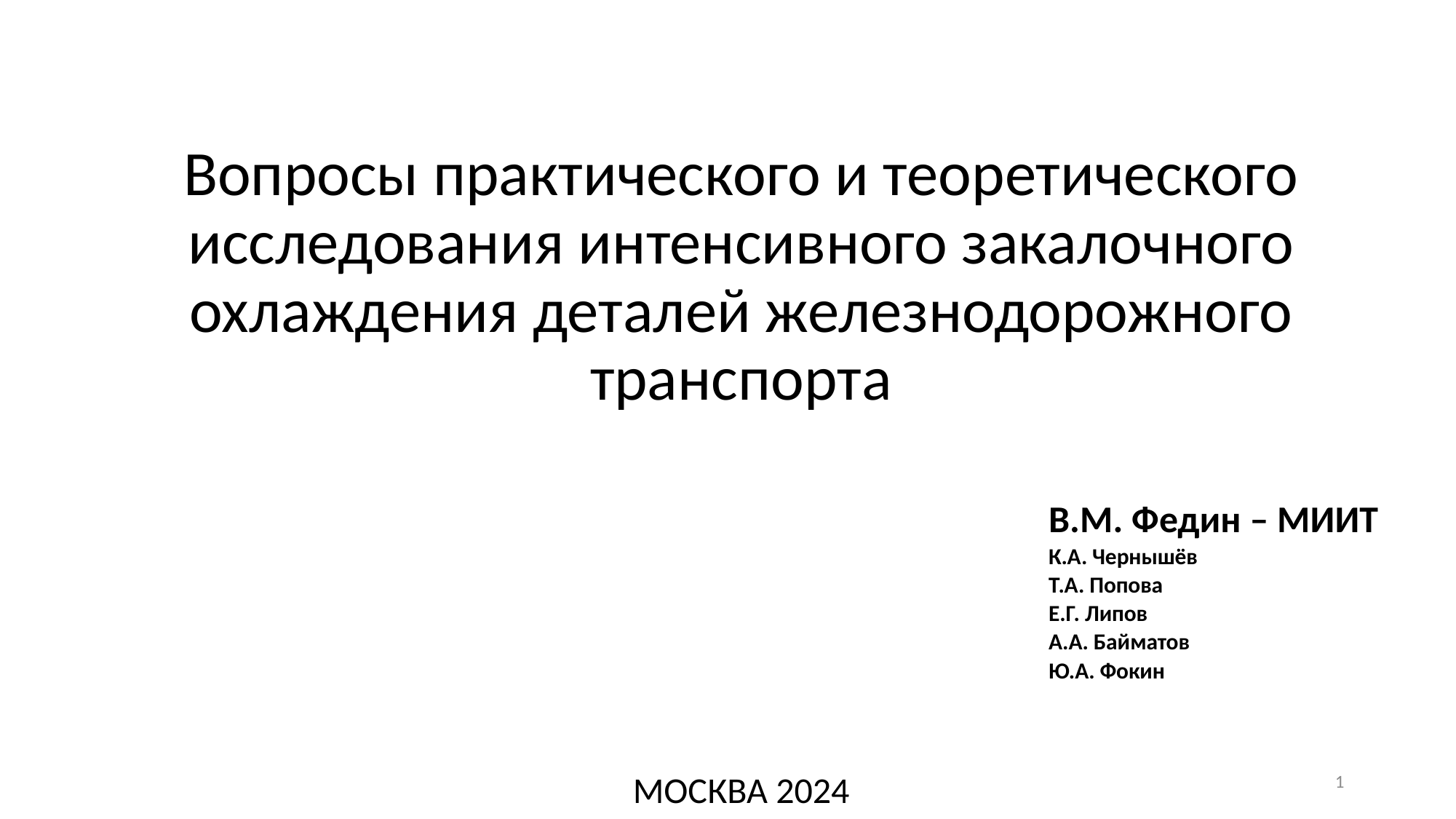

# Вопросы практического и теоретического исследования интенсивного закалочного охлаждения деталей железнодорожного транспорта
В.М. Федин – МИИТ
К.А. Чернышёв
Т.А. Попова
Е.Г. Липов
А.А. Байматов
Ю.А. Фокин

1
МОСКВА 2024